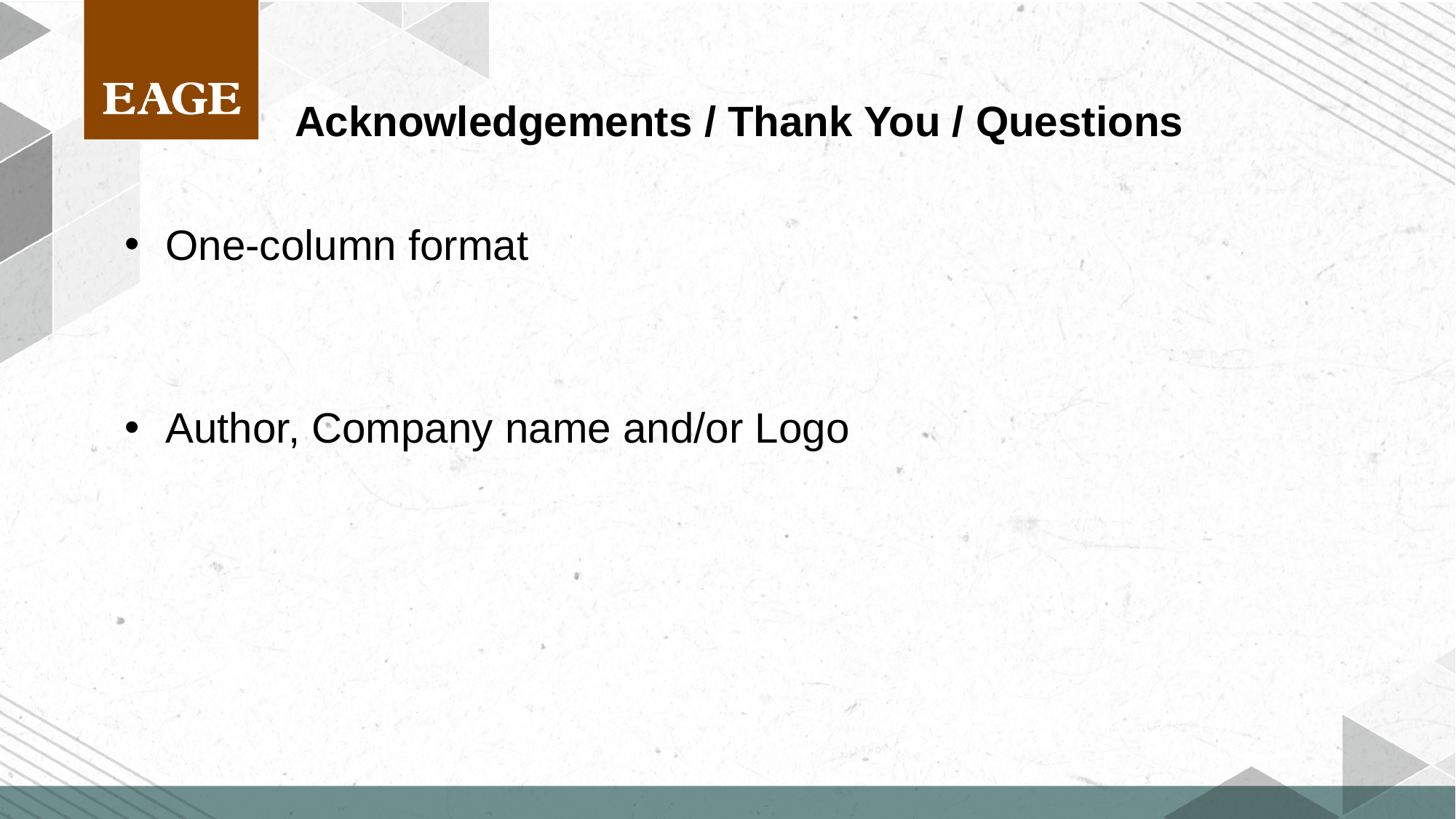

# Acknowledgements / Thank You / Questions
One-column format

Author, Company name and/or Logo